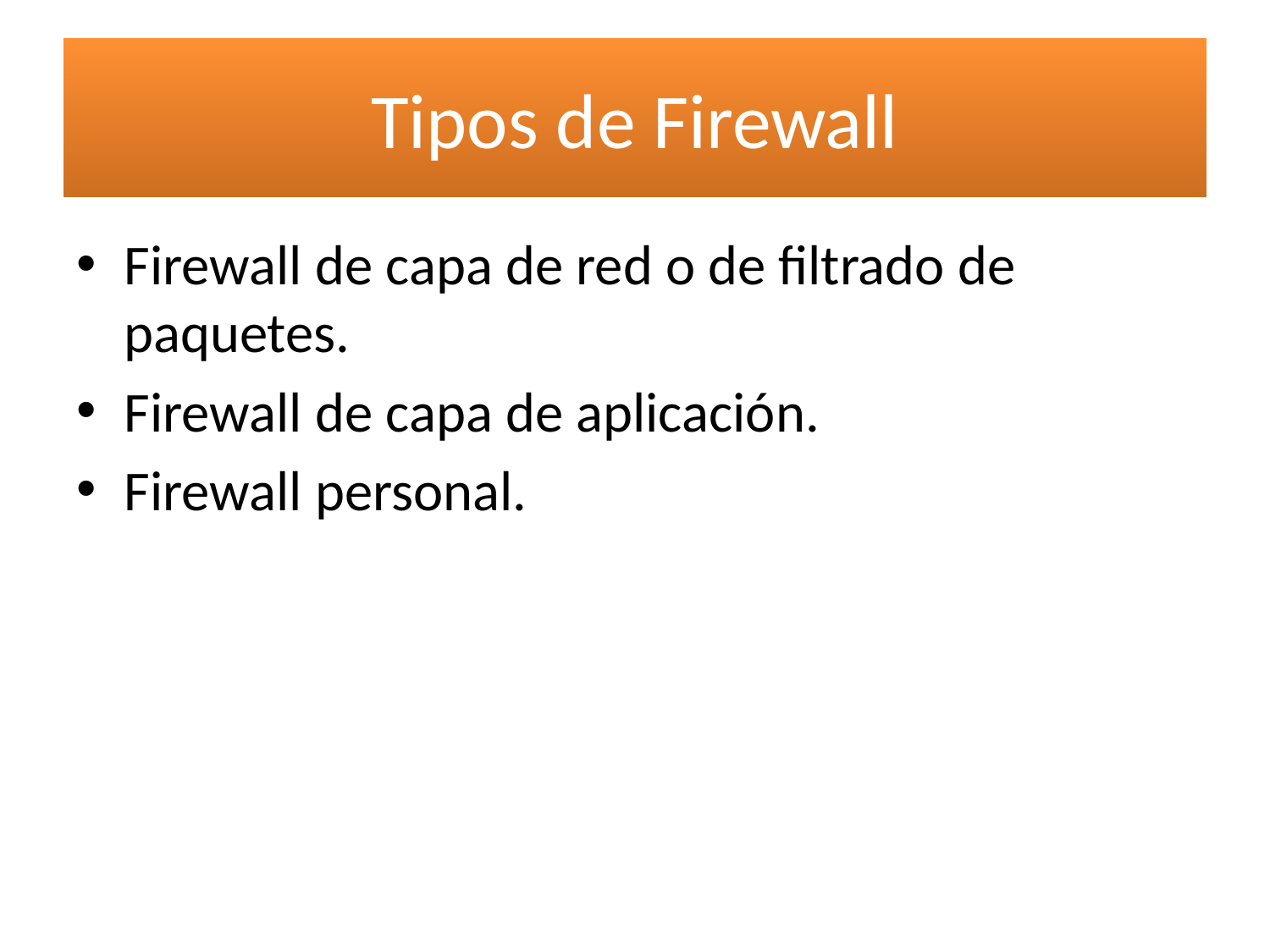

# Tipos de Firewall
Firewall de capa de red o de filtrado de paquetes.
Firewall de capa de aplicación.
Firewall personal.